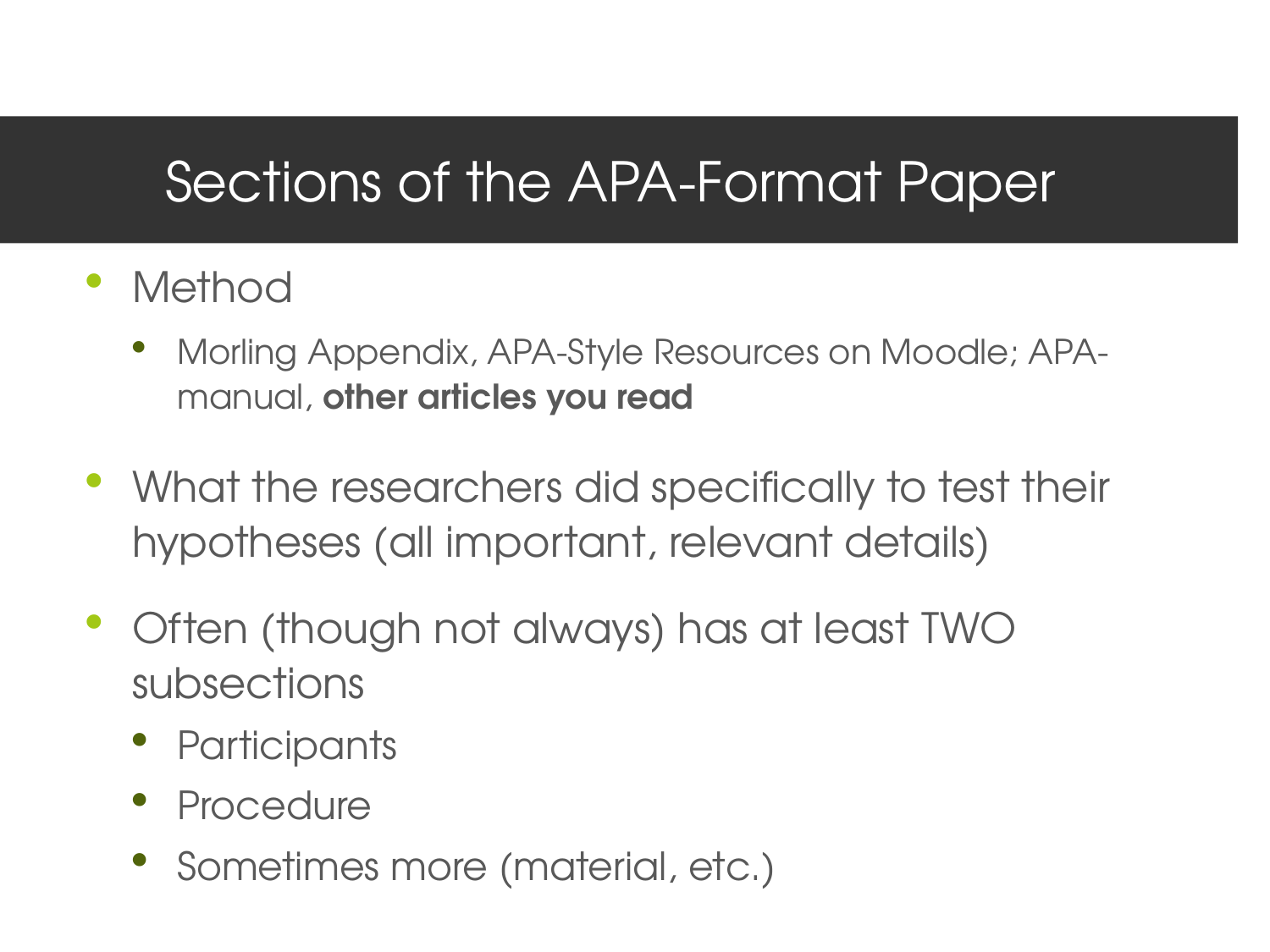

# Sections of the APA-Format Paper
Method
Morling Appendix, APA-Style Resources on Moodle; APA-manual, other articles you read
What the researchers did specifically to test their hypotheses (all important, relevant details)
Often (though not always) has at least TWO subsections
Participants
Procedure
Sometimes more (material, etc.)